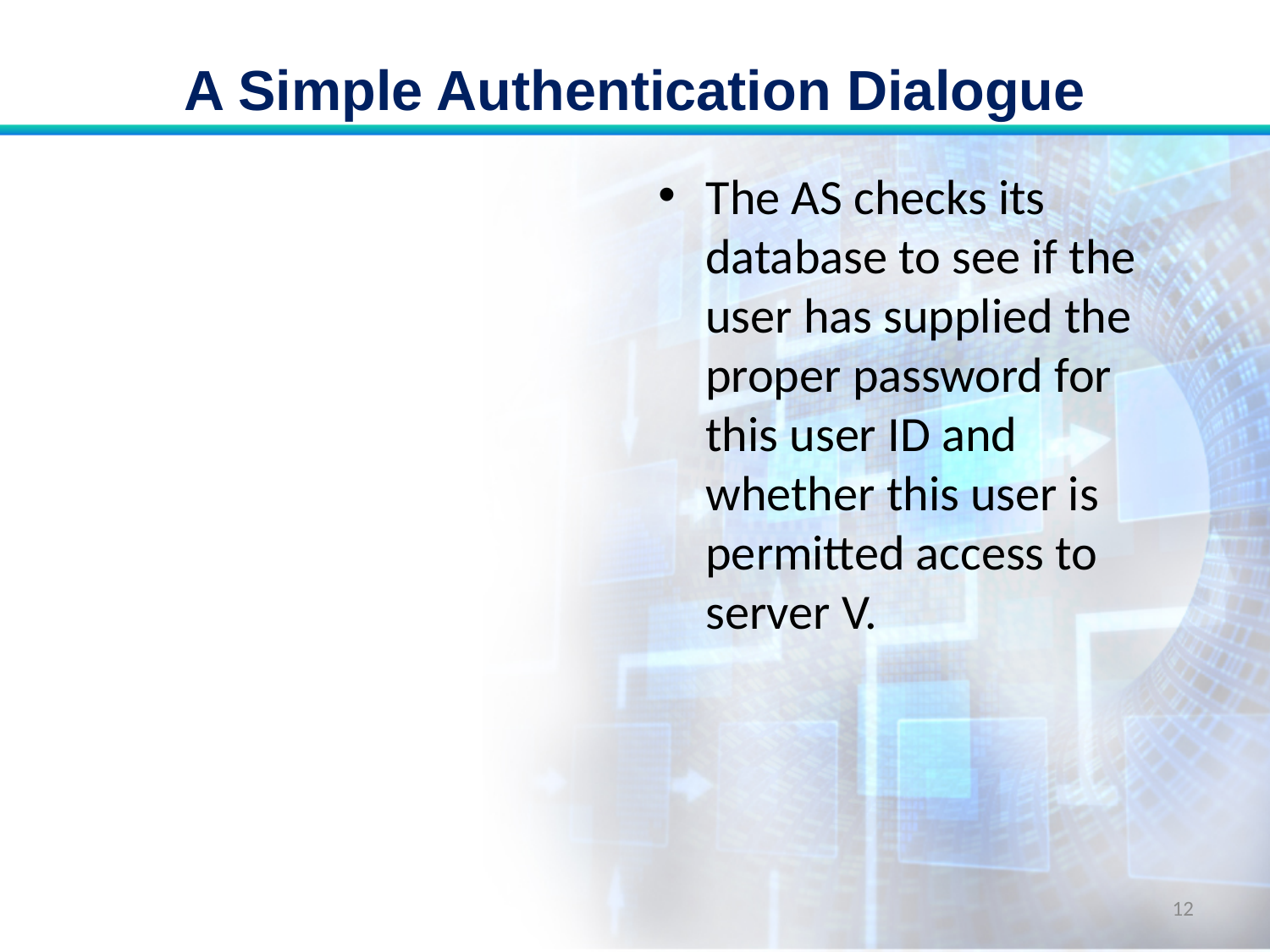

# A Simple Authentication Dialogue
The AS checks its database to see if the user has supplied the proper password for this user ID and whether this user is permitted access to server V.
12